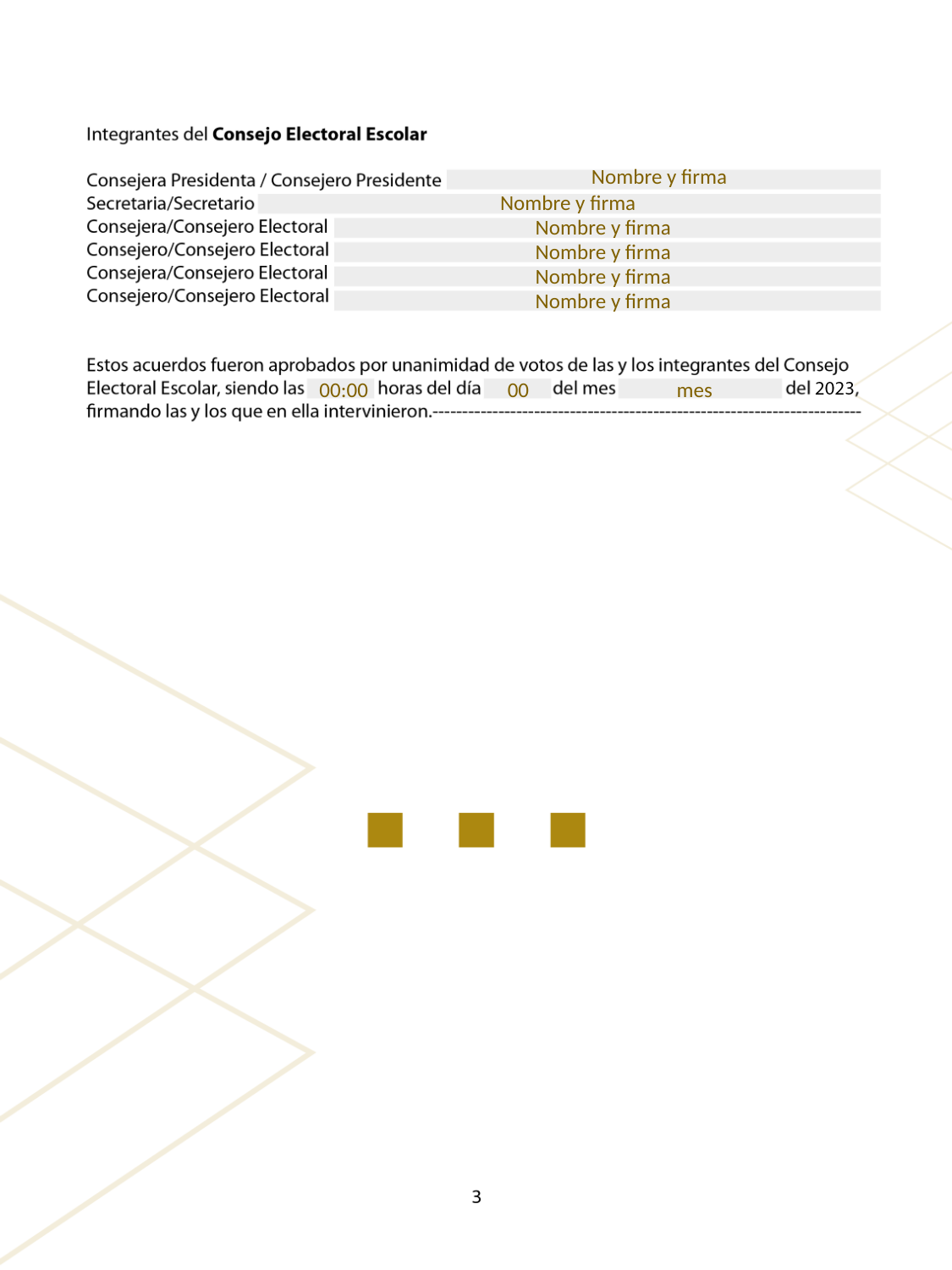

Nombre y firma
Nombre y firma
Nombre y firma
Nombre y firma

Nombre y firma
Nombre y firma
00:00
00
mes